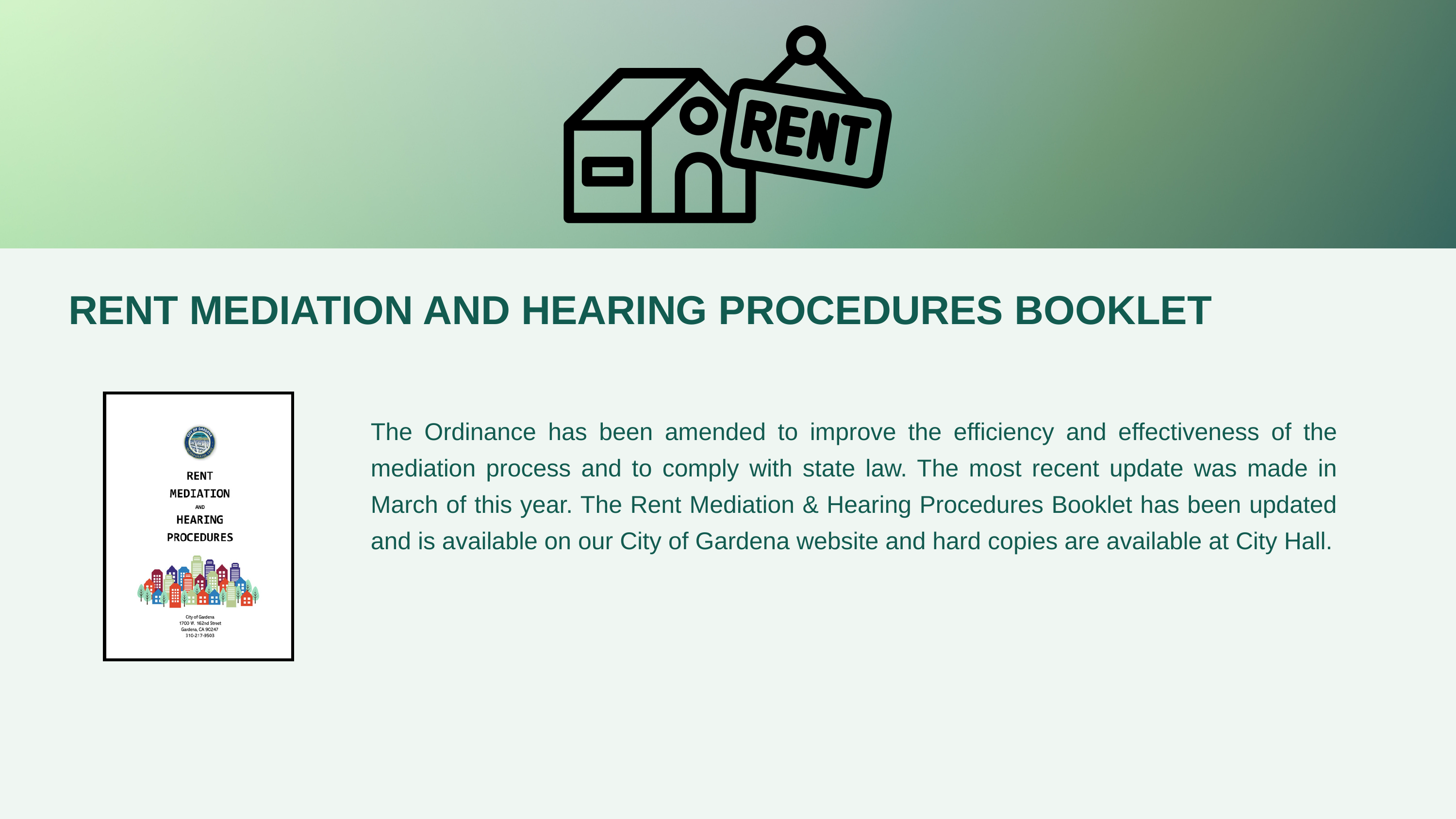

RENT MEDIATION AND HEARING PROCEDURES BOOKLET

The Ordinance has been amended to improve the efficiency and effectiveness of the mediation process and to comply with state law. The most recent update was made in March of this year. The Rent Mediation & Hearing Procedures Booklet has been updated and is available on our City of Gardena website and hard copies are available at City Hall.